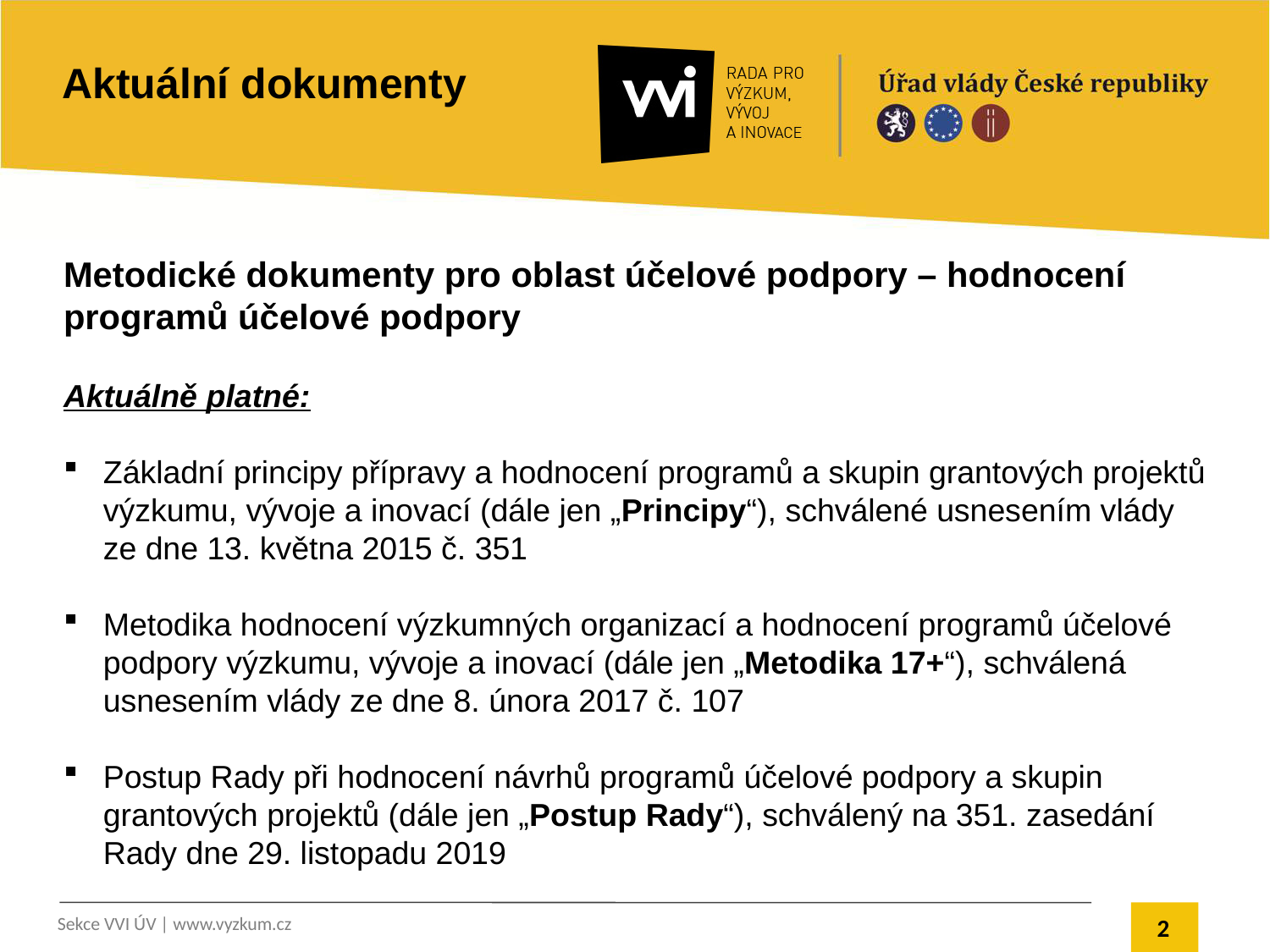

Aktuální dokumenty
# Metodické dokumenty pro oblast účelové podpory – hodnocení programů účelové podpory
Aktuálně platné:

Základní principy přípravy a hodnocení programů a skupin grantových projektů výzkumu, vývoje a inovací (dále jen „Principy“), schválené usnesením vlády ze dne 13. května 2015 č. 351

Metodika hodnocení výzkumných organizací a hodnocení programů účelové podpory výzkumu, vývoje a inovací (dále jen „Metodika 17+“), schválená usnesením vlády ze dne 8. února 2017 č. 107

Postup Rady při hodnocení návrhů programů účelové podpory a skupin grantových projektů (dále jen „Postup Rady“), schválený na 351. zasedání Rady dne 29. listopadu 2019

2
Sekce VVI ÚV | www.vyzkum.cz